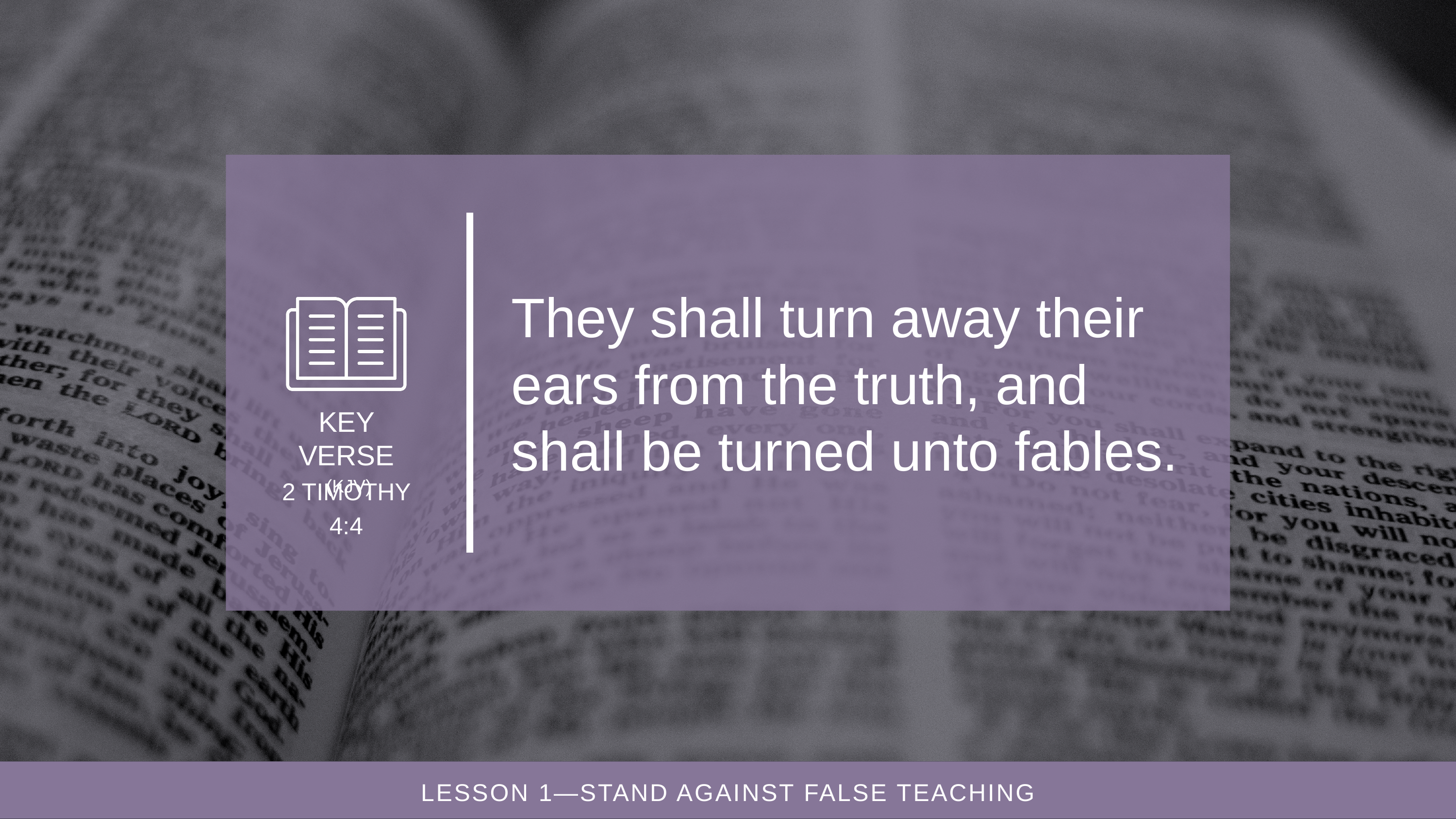

They shall turn away their ears from the truth, and shall be turned unto fables.
(KJV)